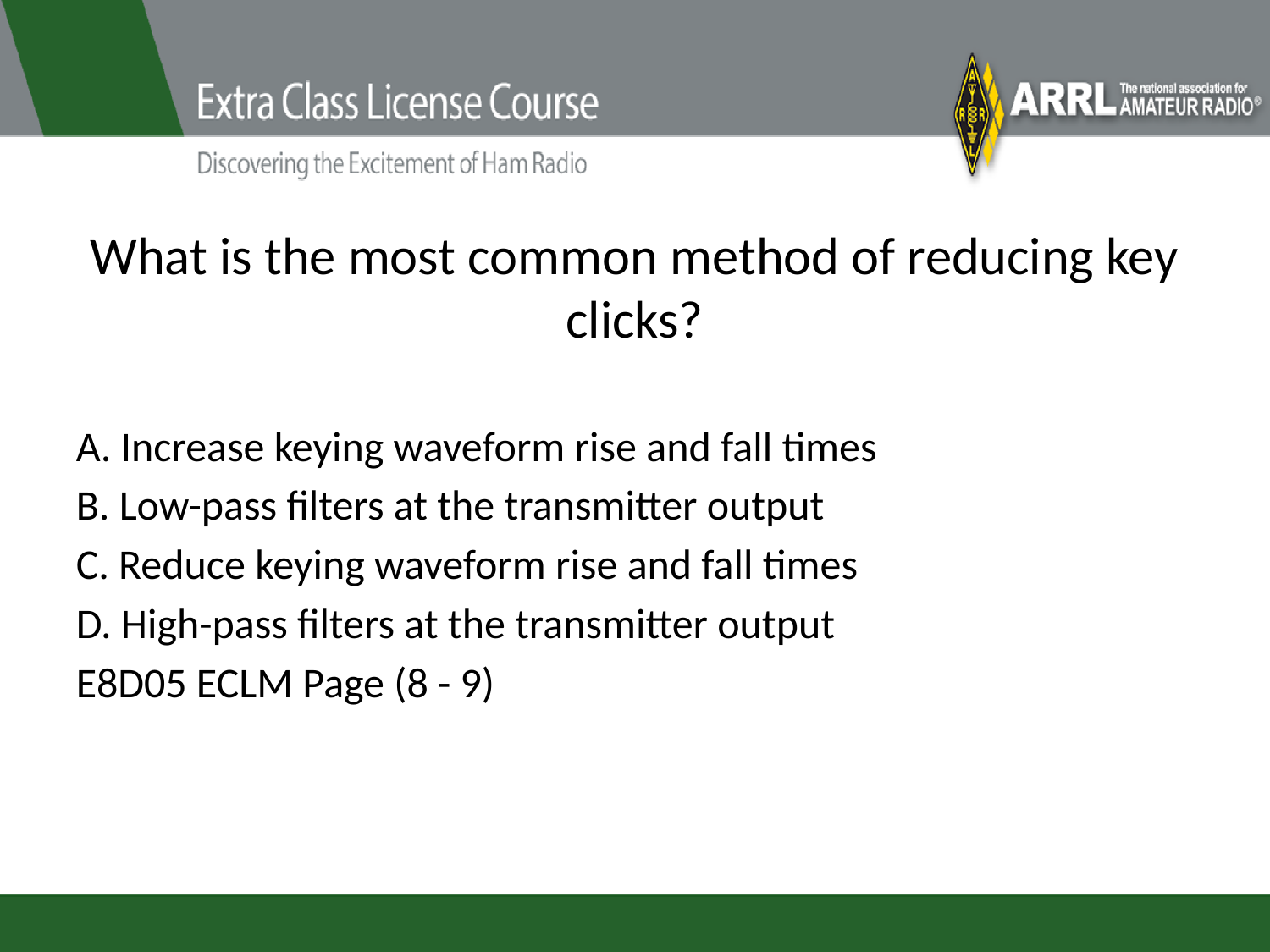

# What is the most common method of reducing key clicks?
A. Increase keying waveform rise and fall times
B. Low-pass filters at the transmitter output
C. Reduce keying waveform rise and fall times
D. High-pass filters at the transmitter output
E8D05 ECLM Page (8 - 9)